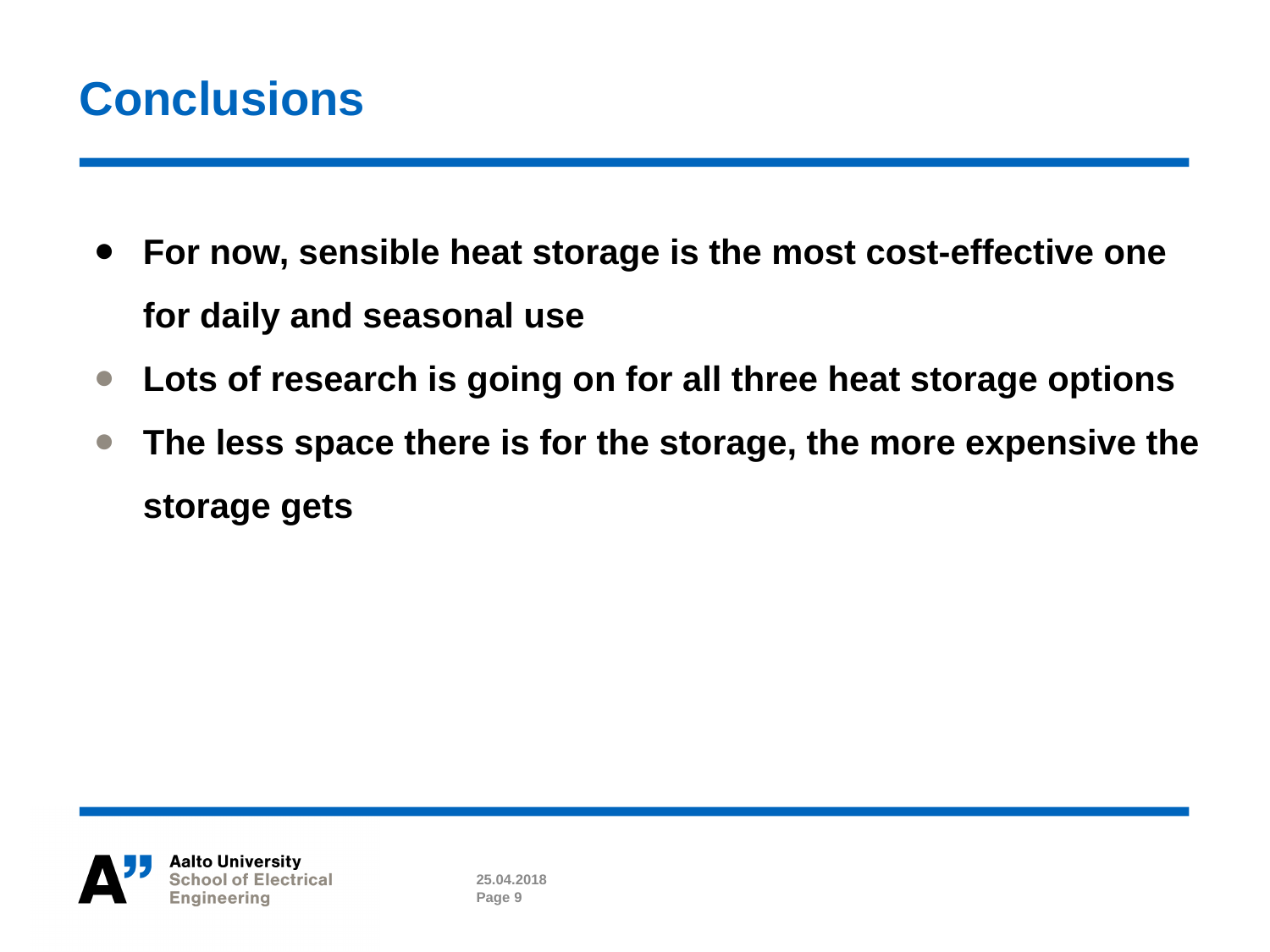

# Conclusions
For now, sensible heat storage is the most cost-effective one for daily and seasonal use
Lots of research is going on for all three heat storage options
The less space there is for the storage, the more expensive the storage gets

25.04.2018
Page 9